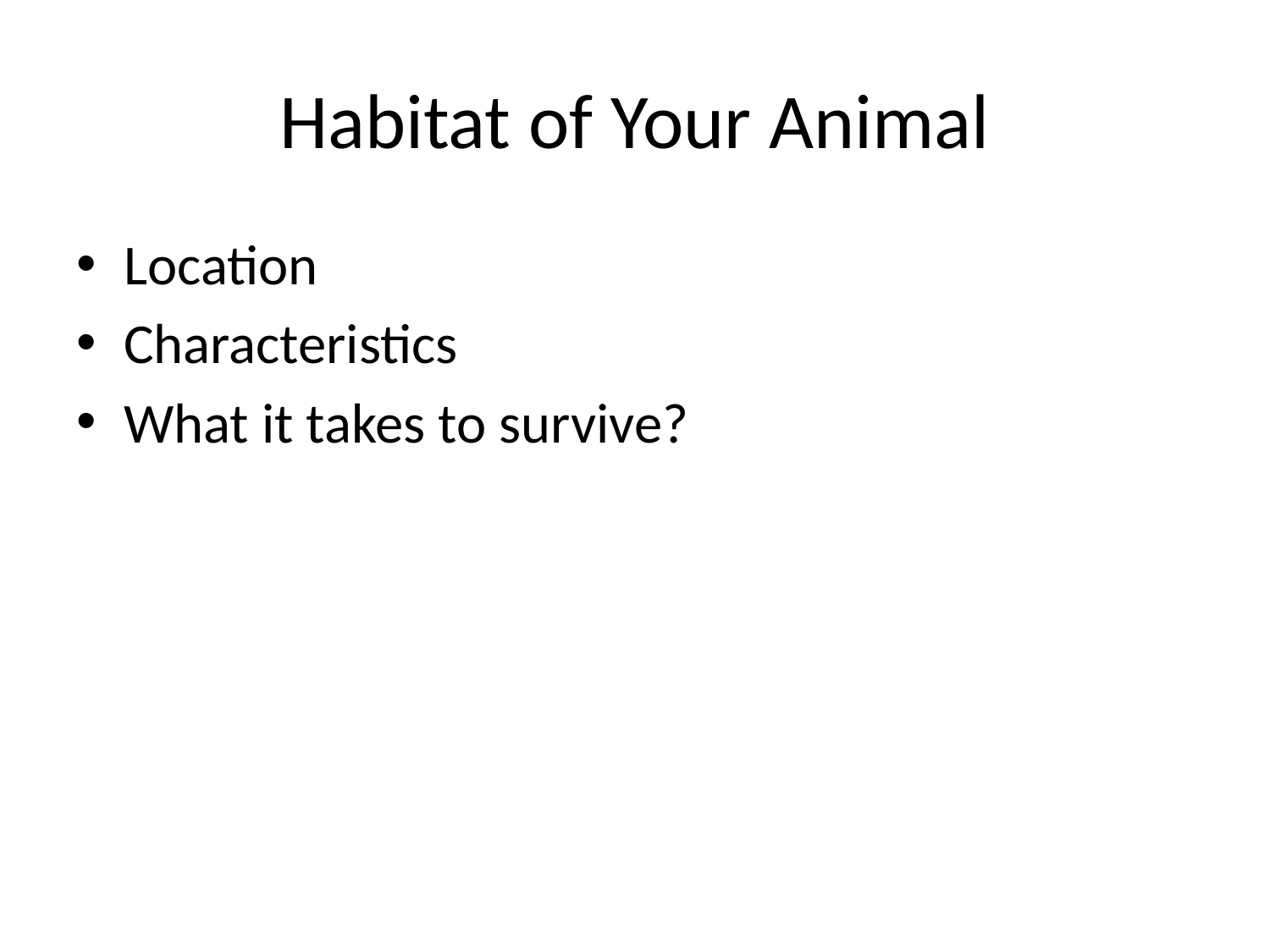

# Habitat of Your Animal
Location
Characteristics
What it takes to survive?